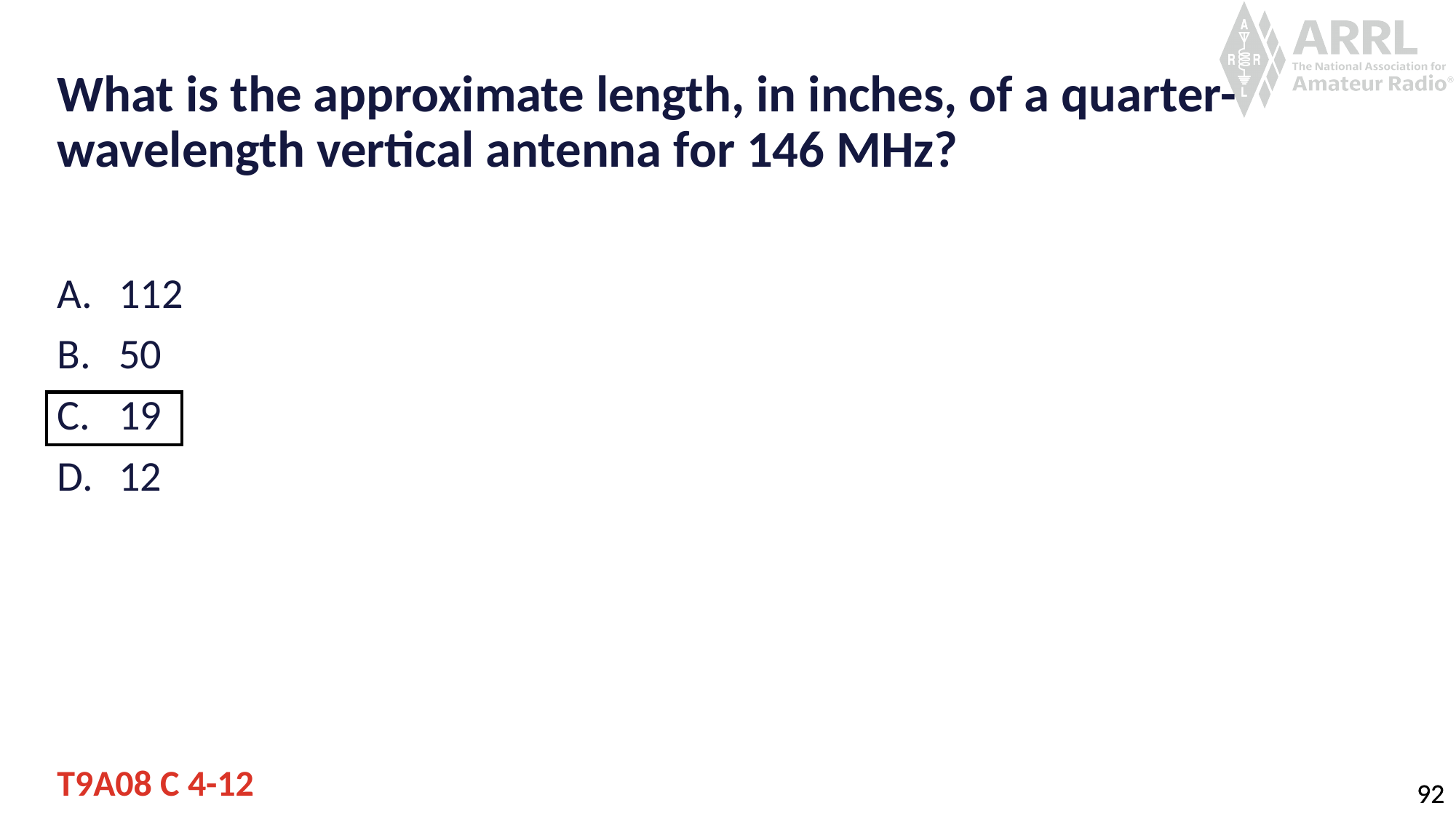

# What is the approximate length, in inches, of a quarter-wavelength vertical antenna for 146 MHz?
112
50
19
12

T9A08 C 4-12